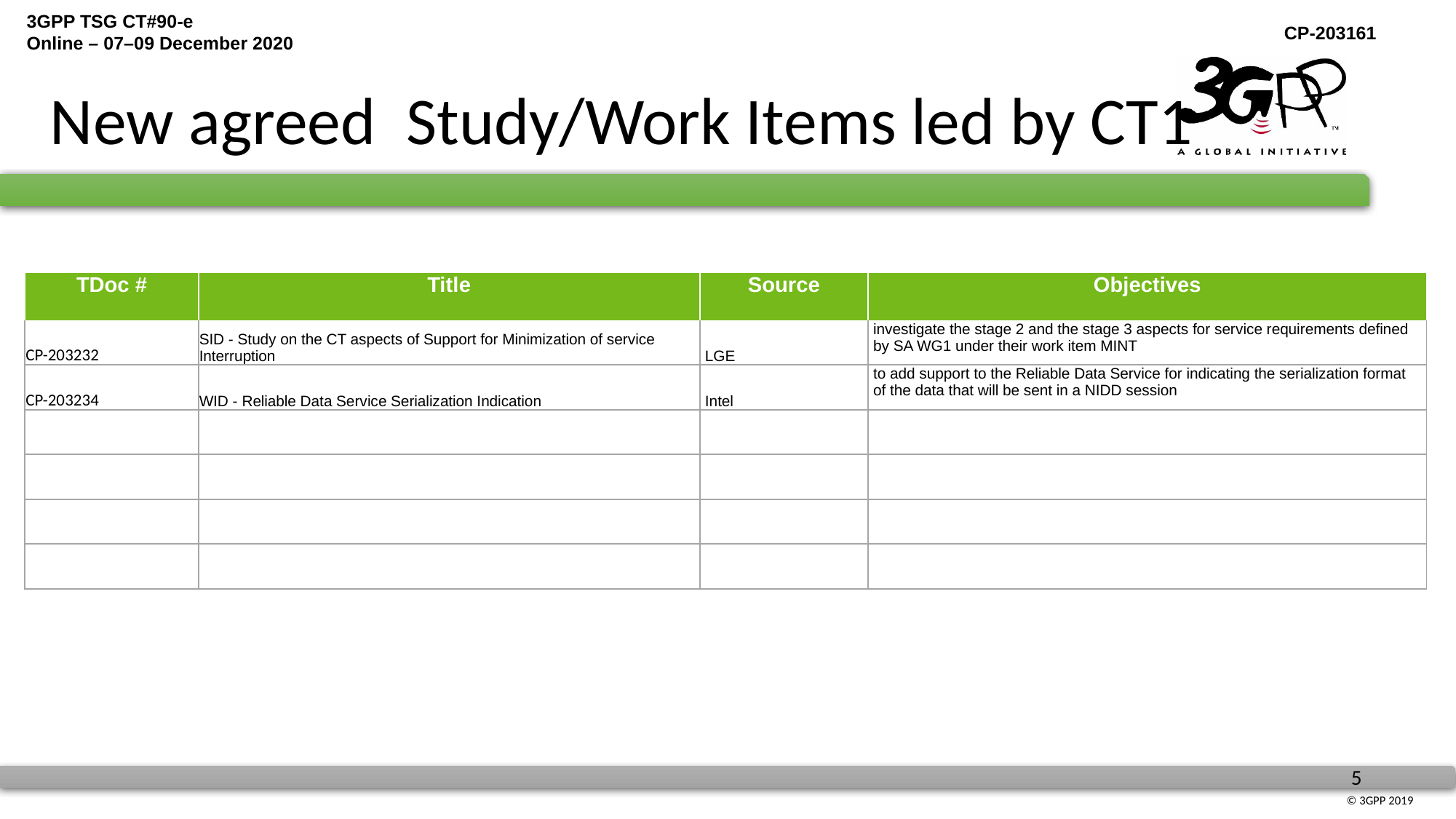

# New agreed  Study/Work Items led by CT1
| TDoc # | Title | Source | Objectives |
| --- | --- | --- | --- |
| CP-203232 | SID - Study on the CT aspects of Support for Minimization of service Interruption | LGE | investigate the stage 2 and the stage 3 aspects for service requirements defined by SA WG1 under their work item MINT |
| CP-203234 | WID - Reliable Data Service Serialization Indication | Intel | to add support to the Reliable Data Service for indicating the serialization format of the data that will be sent in a NIDD session |
|  |  |  |  |
|  |  |  |  |
|  |  |  |  |
|  |  |  |  |